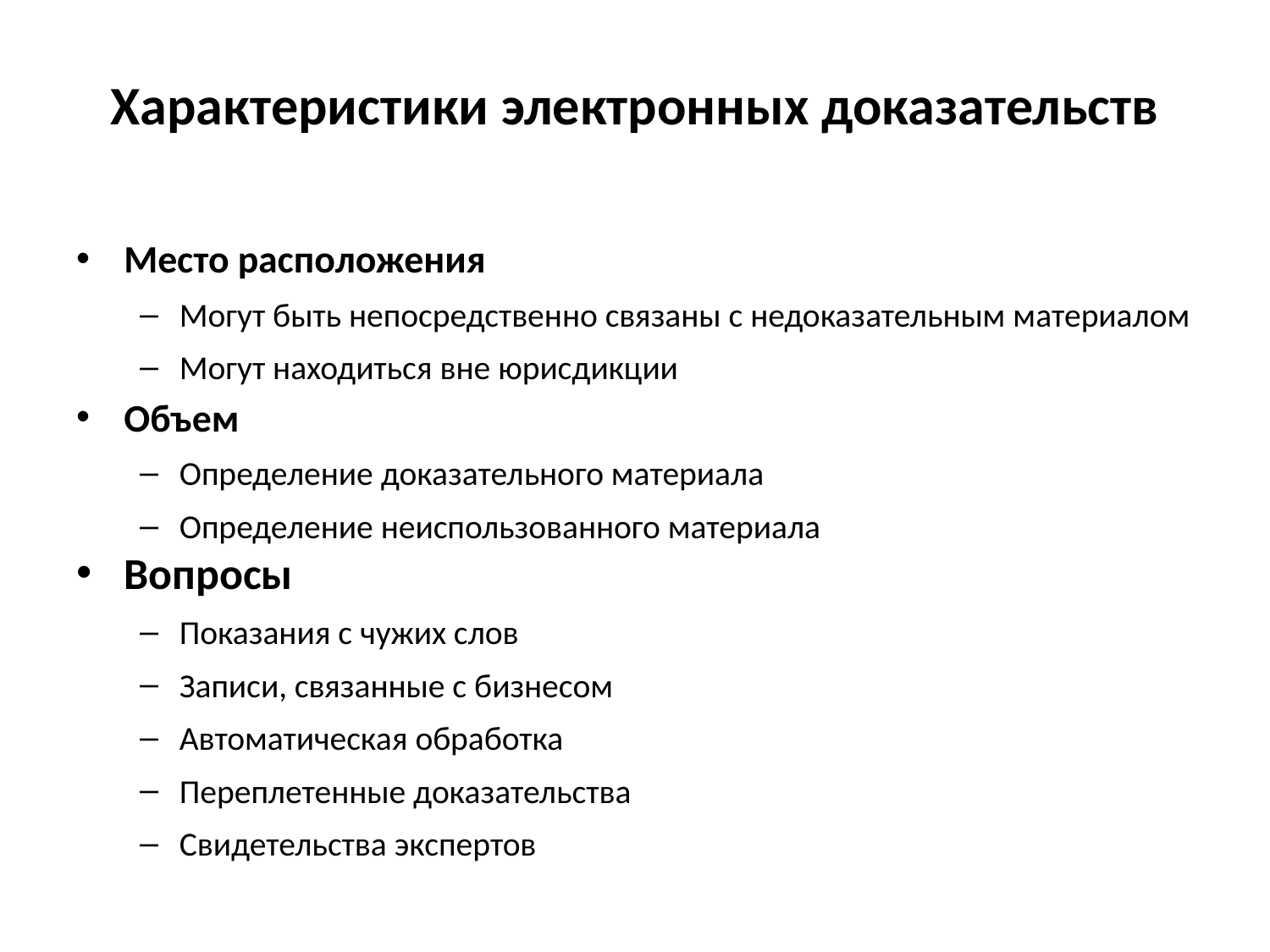

# Характеристики электронных доказательств
Место расположения
Могут быть непосредственно связаны с недоказательным материалом
Могут находиться вне юрисдикции
Объем
Определение доказательного материала
Определение неиспользованного материала
Вопросы
Показания с чужих слов
Записи, связанные с бизнесом
Автоматическая обработка
Переплетенные доказательства
Свидетельства экспертов